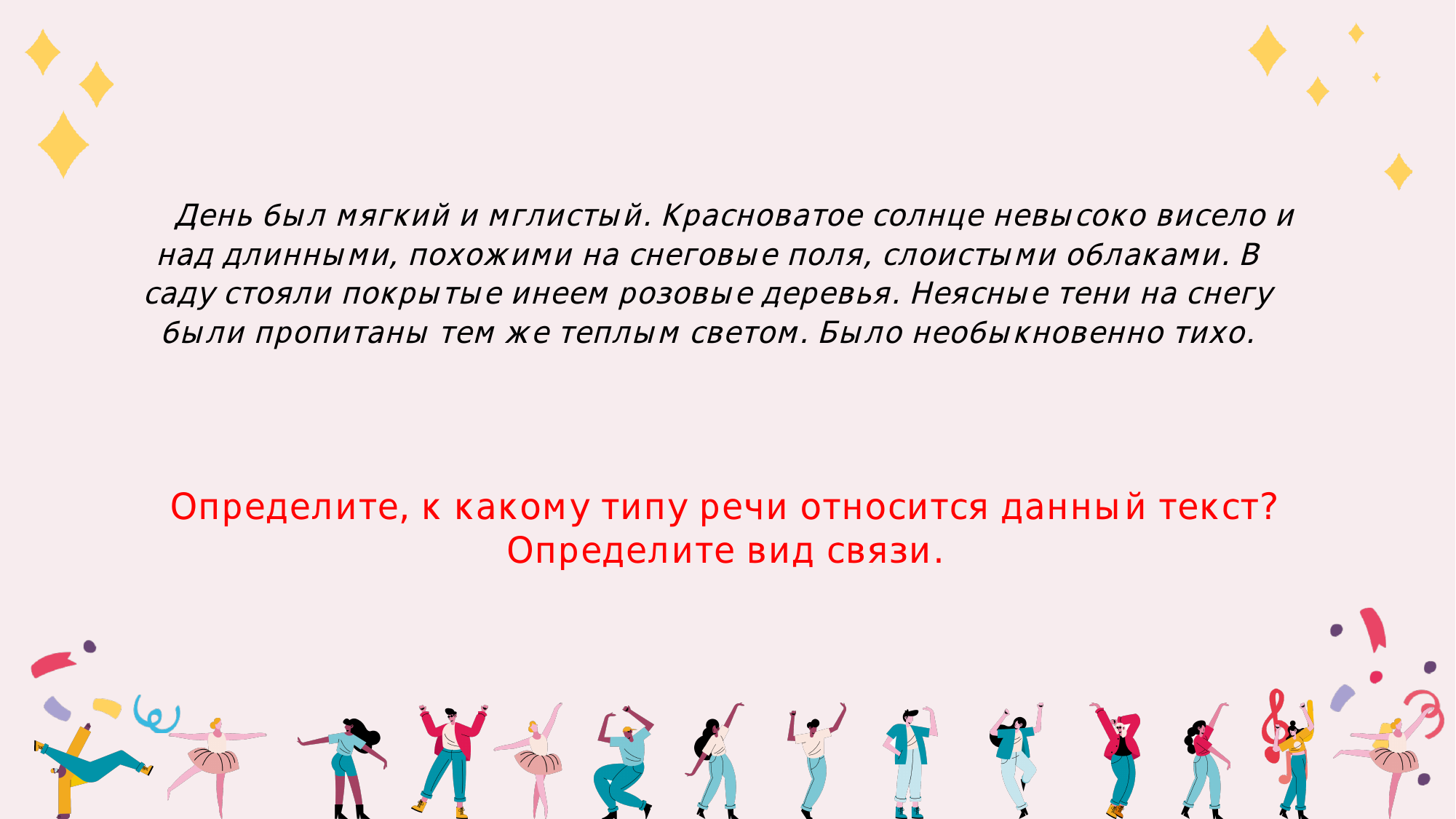

День был мягкий и мглистый. Красноватое солнце невысоко висело и над длинными, похожими на снеговые поля, слоистыми облаками. В саду стояли покрытые инеем розовые деревья. Неясные тени на снегу были пропитаны тем же теплым светом. Было необыкновенно тихо.

Определите, к какому типу речи относится данный текст?
Определите вид связи.